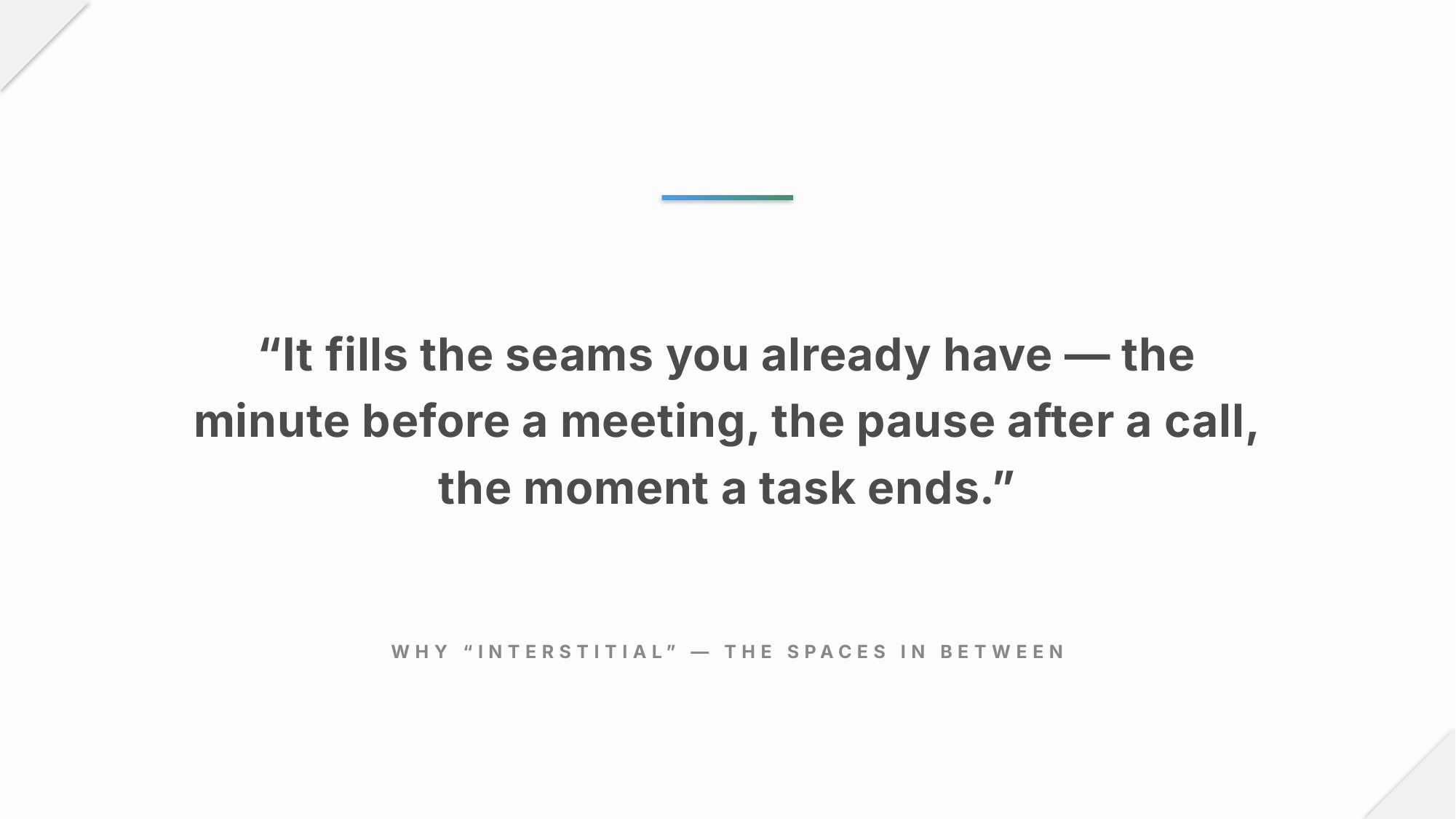

“It fills the seams you already have — the minute before a meeting, the pause after a call, the moment a task ends.”
WHY “INTERSTITIAL” — THE SPACES IN BETWEEN